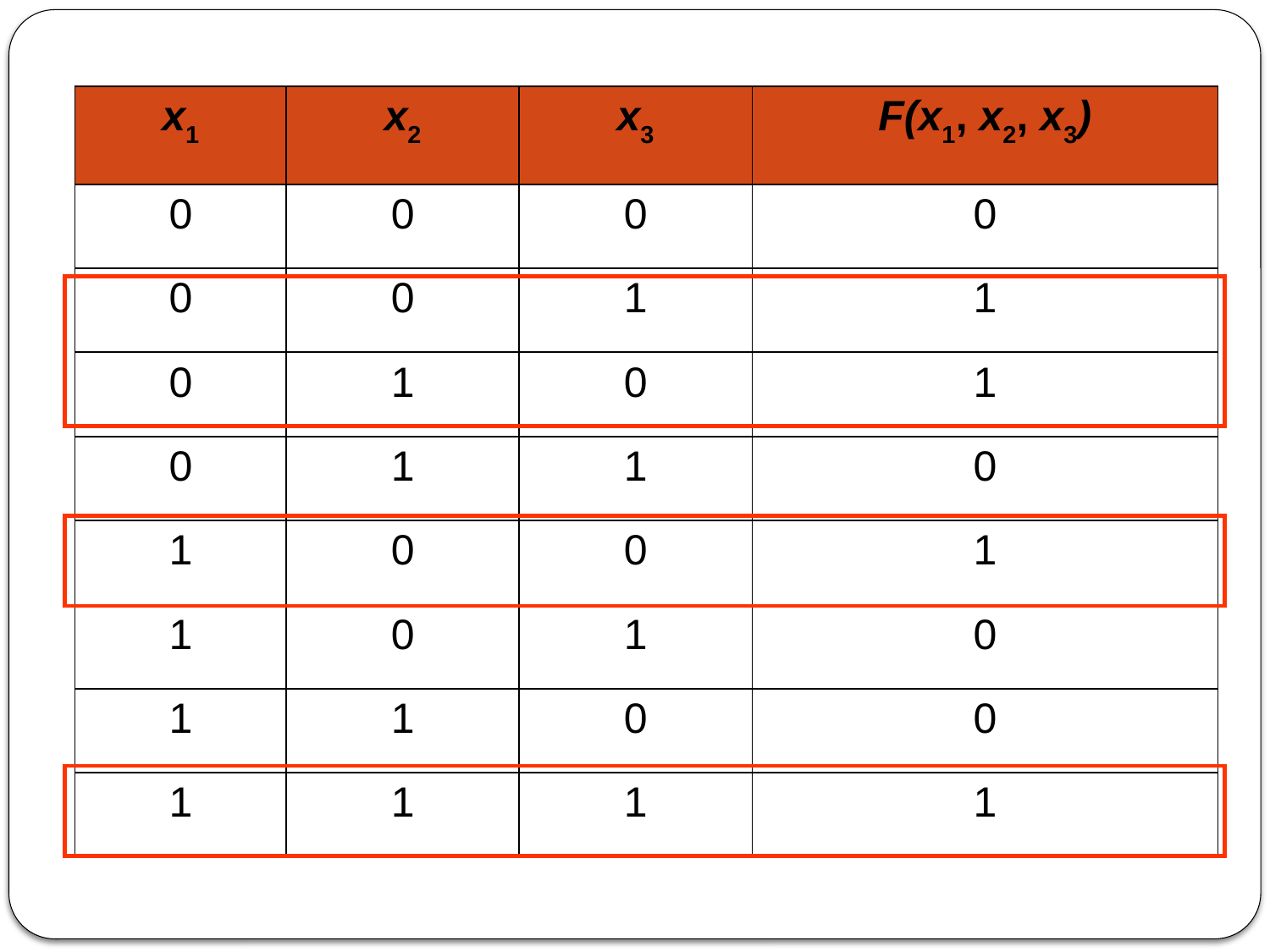

| x1 | x2 | x3 | F(x1, x2, x3) |
| --- | --- | --- | --- |
| 0 | 0 | 0 | 0 |
| 0 | 0 | 1 | 1 |
| 0 | 1 | 0 | 1 |
| 0 | 1 | 1 | 0 |
| 1 | 0 | 0 | 1 |
| 1 | 0 | 1 | 0 |
| 1 | 1 | 0 | 0 |
| 1 | 1 | 1 | 1 |